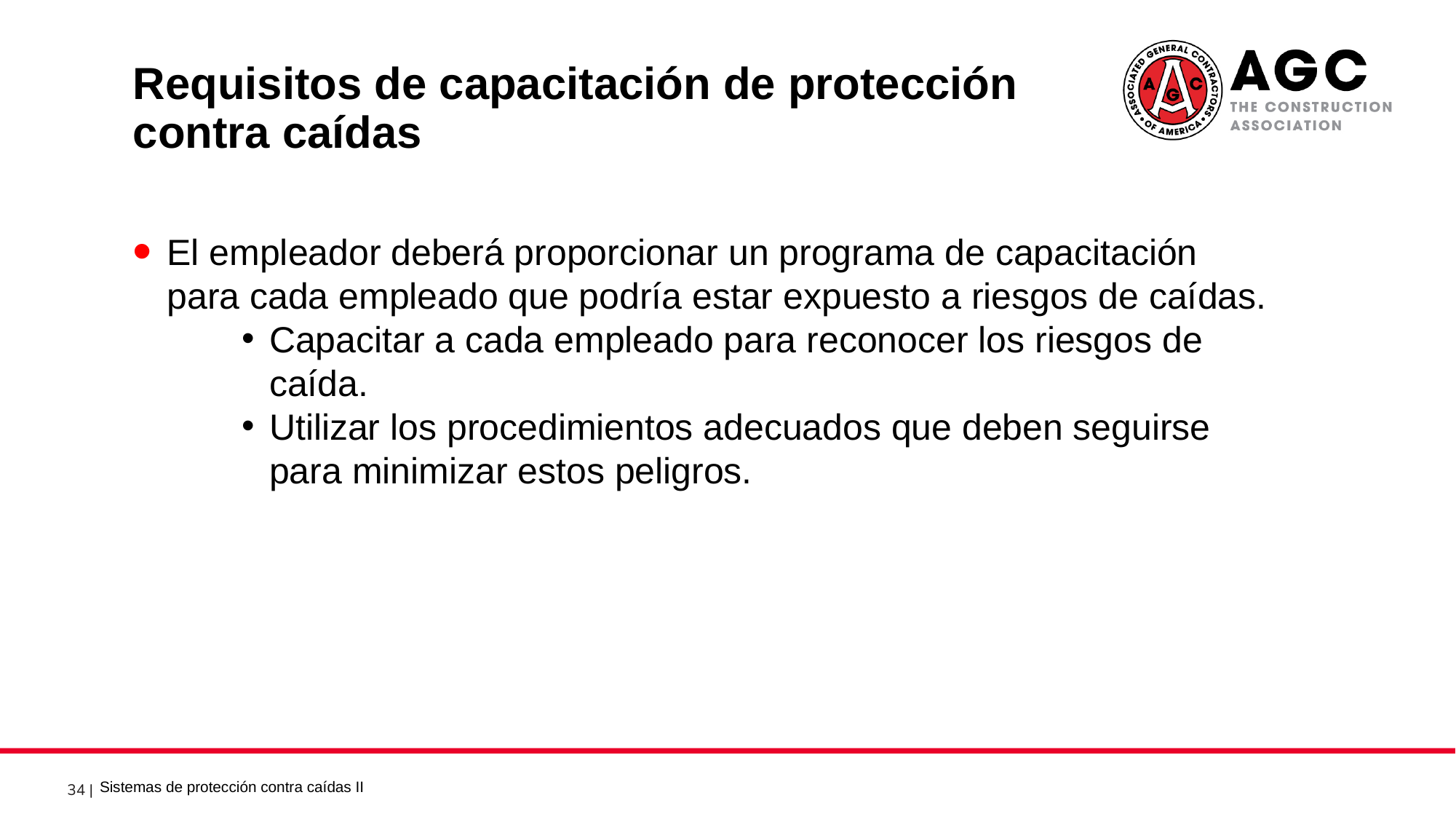

Requisitos de capacitación de protección contra caídas 1
El empleador deberá proporcionar un programa de capacitación para cada empleado que podría estar expuesto a riesgos de caídas.
Capacitar a cada empleado para reconocer los riesgos de caída.
Utilizar los procedimientos adecuados que deben seguirse para minimizar estos peligros.

Sistemas de protección contra caídas II